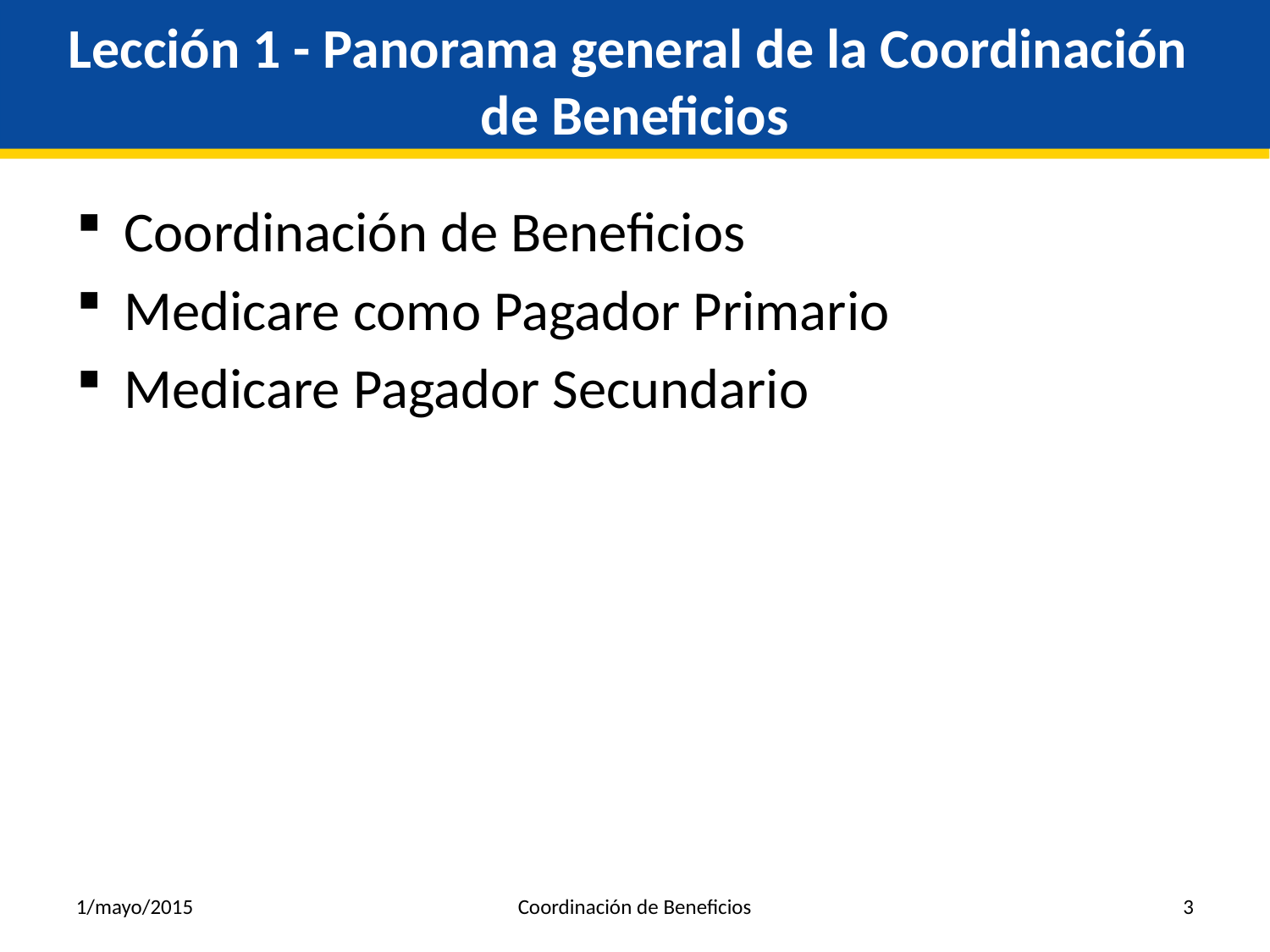

# Lección 1 - Panorama general de la Coordinación de Beneficios
Coordinación de Beneficios
Medicare como Pagador Primario
Medicare Pagador Secundario

1/mayo/2015
Coordinación de Beneficios
3